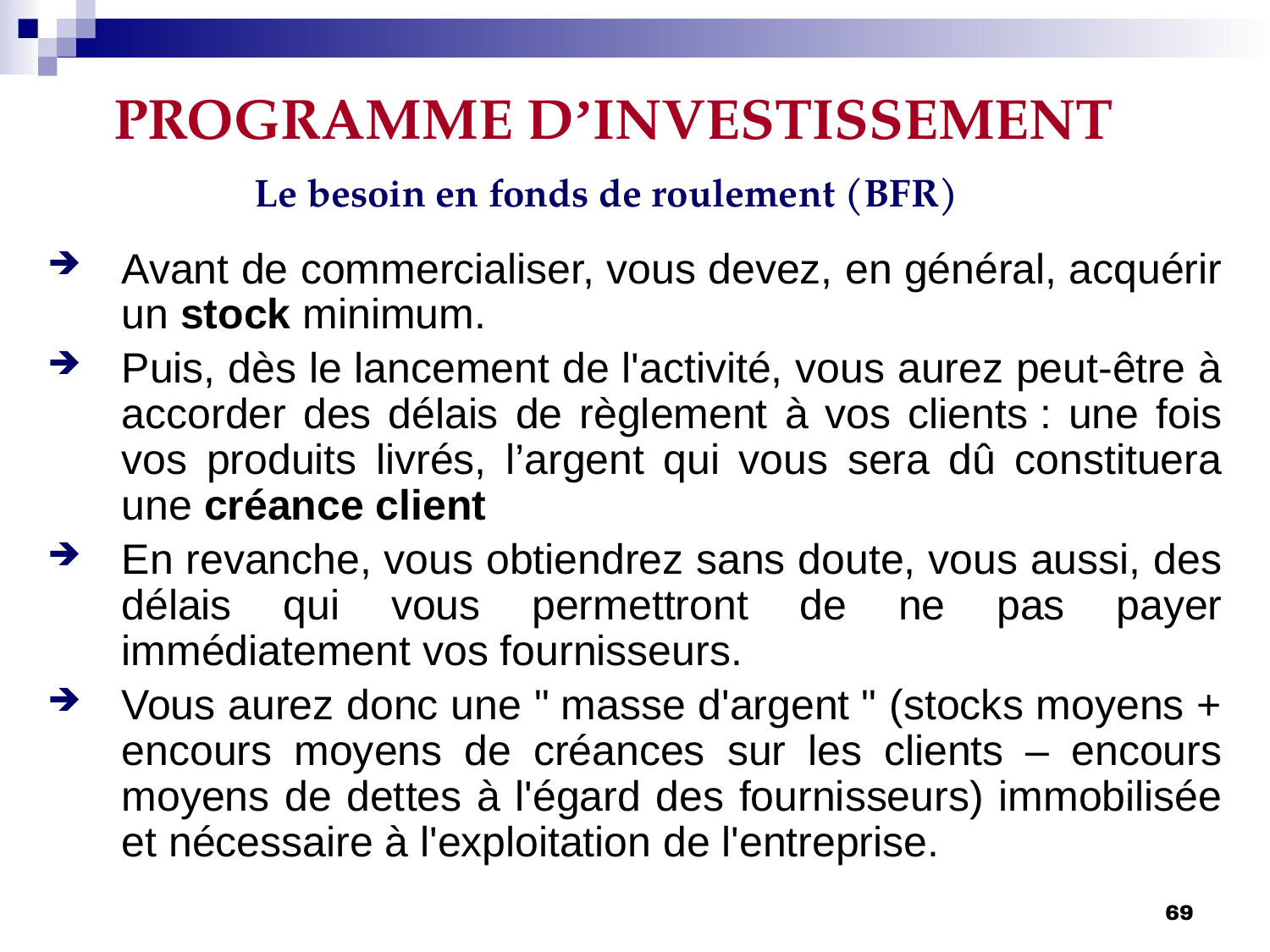

# PROGRAMME D’INVESTISSEMENT Le besoin en fonds de roulement (BFR)
Avant de commercialiser, vous devez, en général, acquérir un stock minimum.
Puis, dès le lancement de l'activité, vous aurez peut-être à accorder des délais de règlement à vos clients : une fois vos produits livrés, l’argent qui vous sera dû constituera une créance client
En revanche, vous obtiendrez sans doute, vous aussi, des délais qui vous permettront de ne pas payer immédiatement vos fournisseurs.
Vous aurez donc une " masse d'argent " (stocks moyens + encours moyens de créances sur les clients – encours moyens de dettes à l'égard des fournisseurs) immobilisée et nécessaire à l'exploitation de l'entreprise.
69